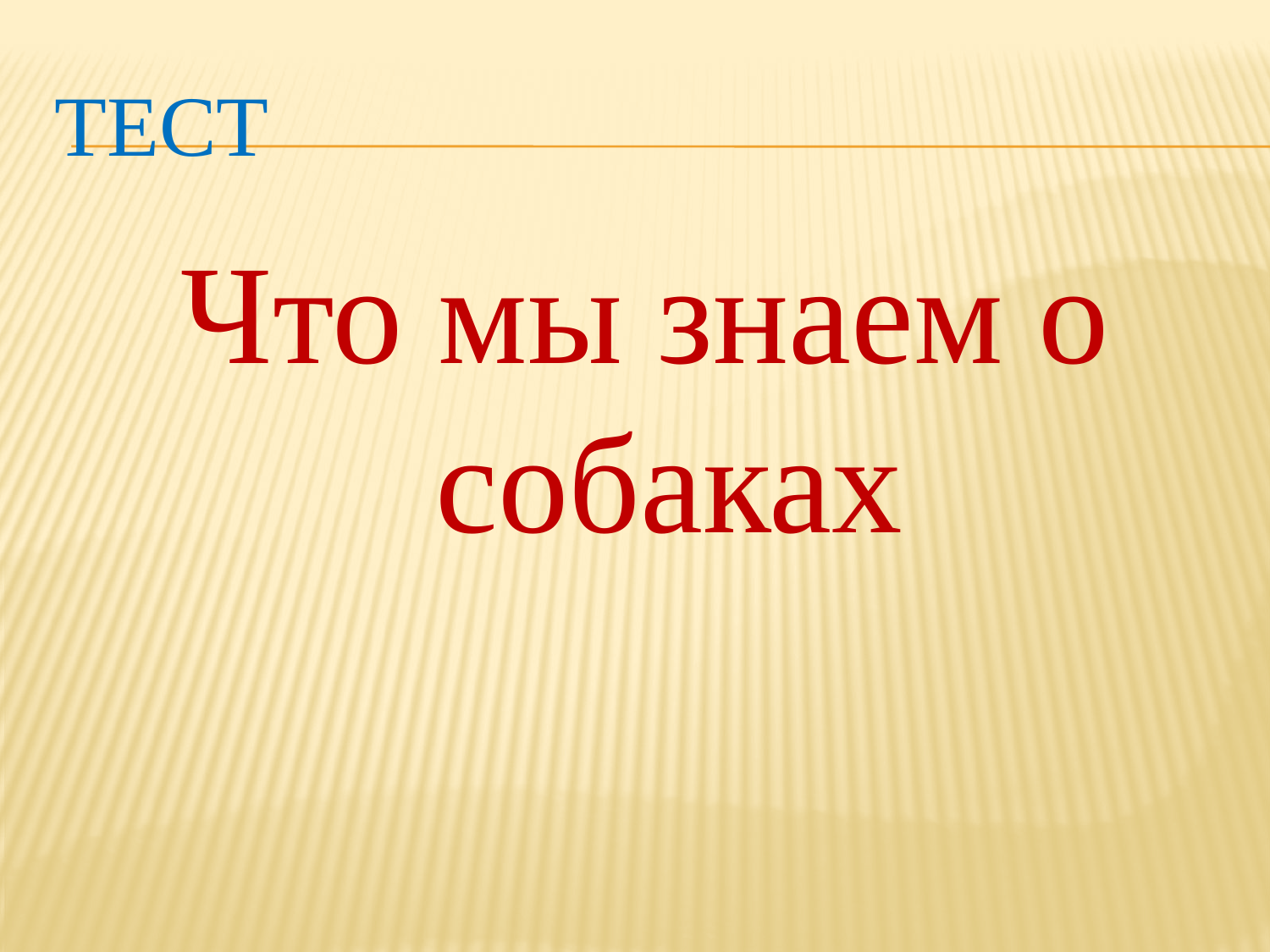

# Тест
Что мы знаем о собаках